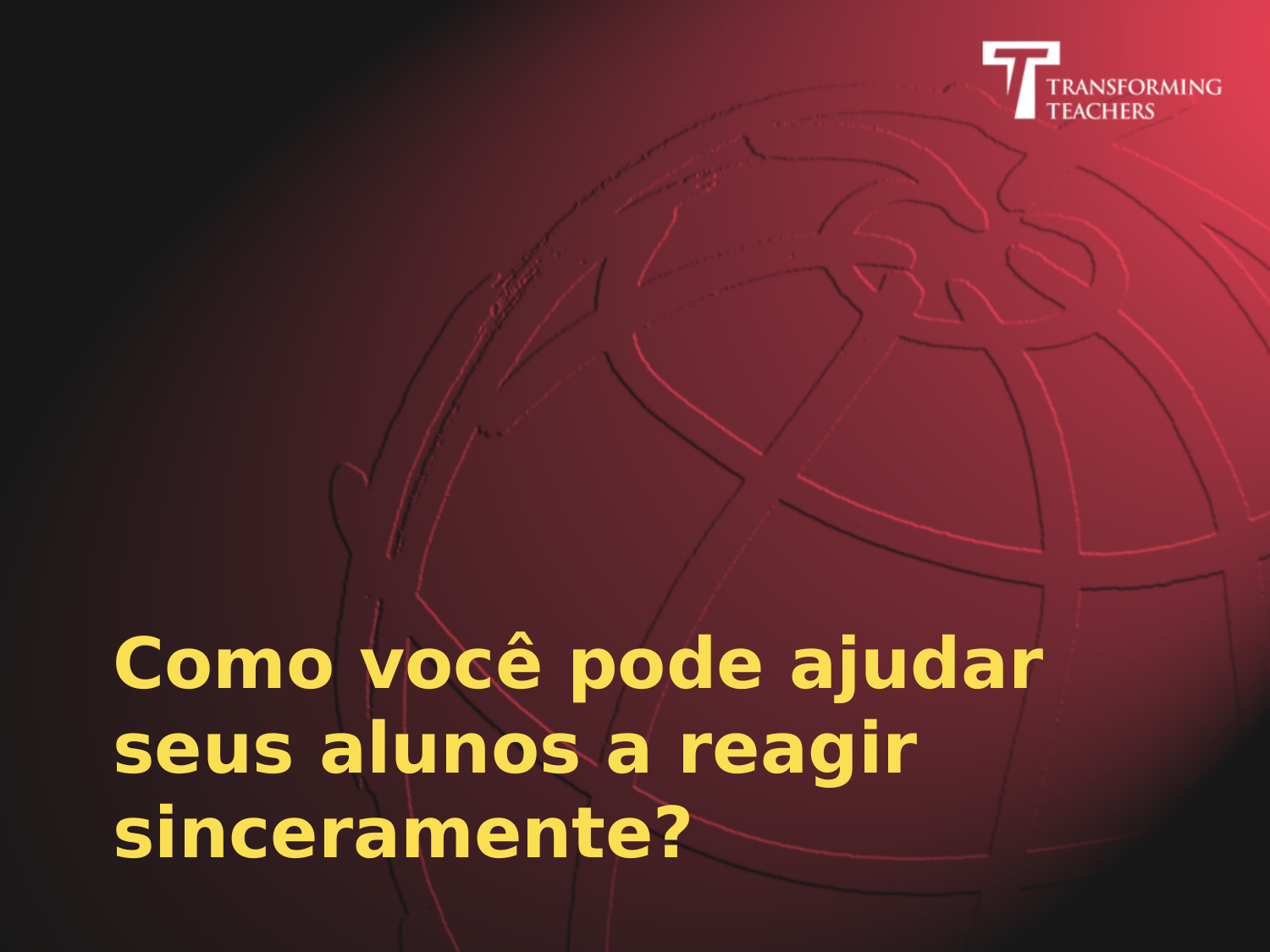

# Como você pode ajudar seus alunos a reagir sinceramente?